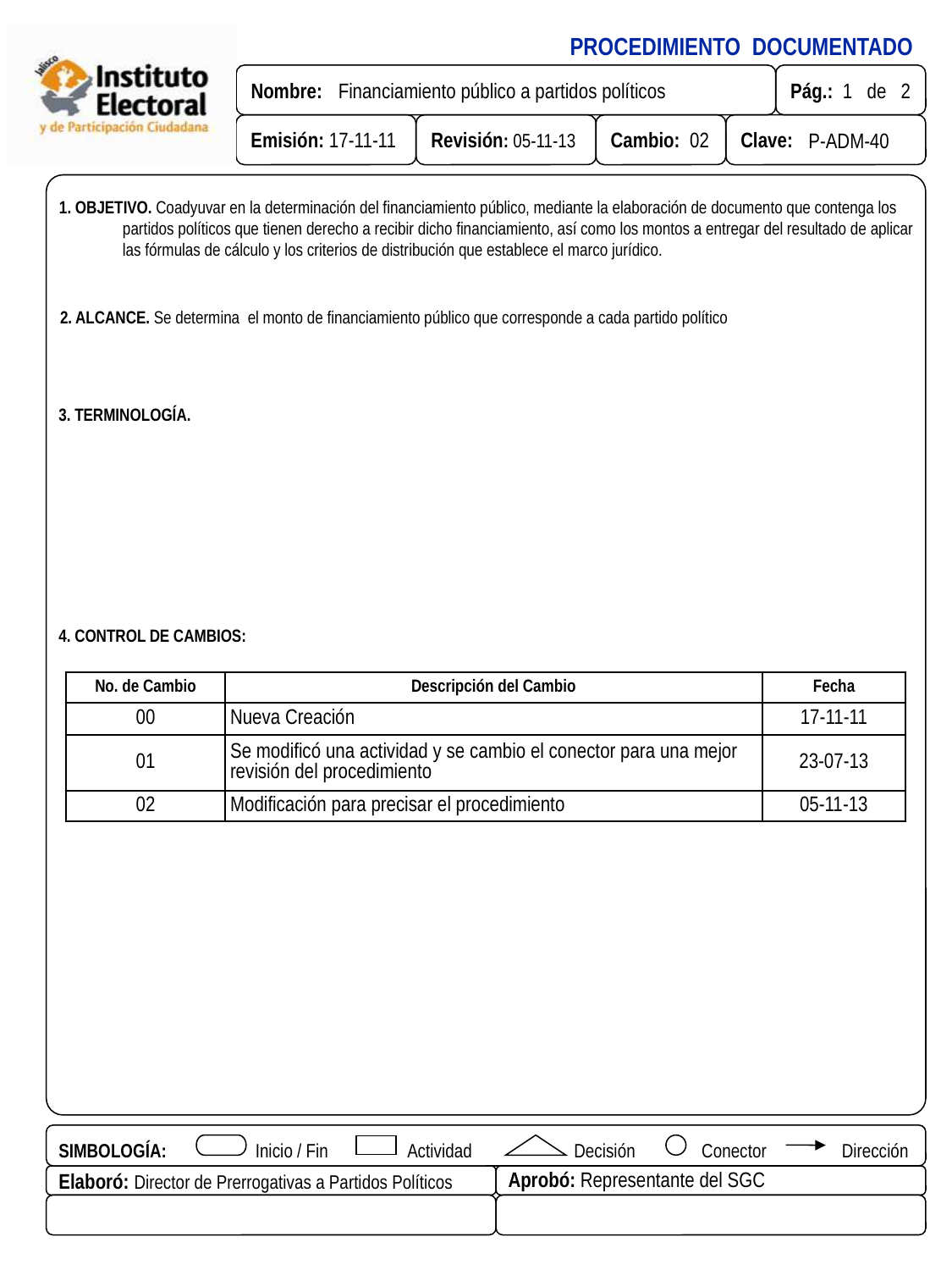

1. OBJETIVO. Coadyuvar en la determinación del financiamiento público, mediante la elaboración de documento que contenga los partidos políticos que tienen derecho a recibir dicho financiamiento, así como los montos a entregar del resultado de aplicar las fórmulas de cálculo y los criterios de distribución que establece el marco jurídico.
2. ALCANCE. Se determina  el monto de financiamiento público que corresponde a cada partido político
3. TERMINOLOGÍA.
4. CONTROL DE CAMBIOS:
| No. de Cambio | Descripción del Cambio | Fecha |
| --- | --- | --- |
| 00 | Nueva Creación | 17-11-11 |
| 01 | Se modificó una actividad y se cambio el conector para una mejor revisión del procedimiento | 23-07-13 |
| 02 | Modificación para precisar el procedimiento | 05-11-13 |